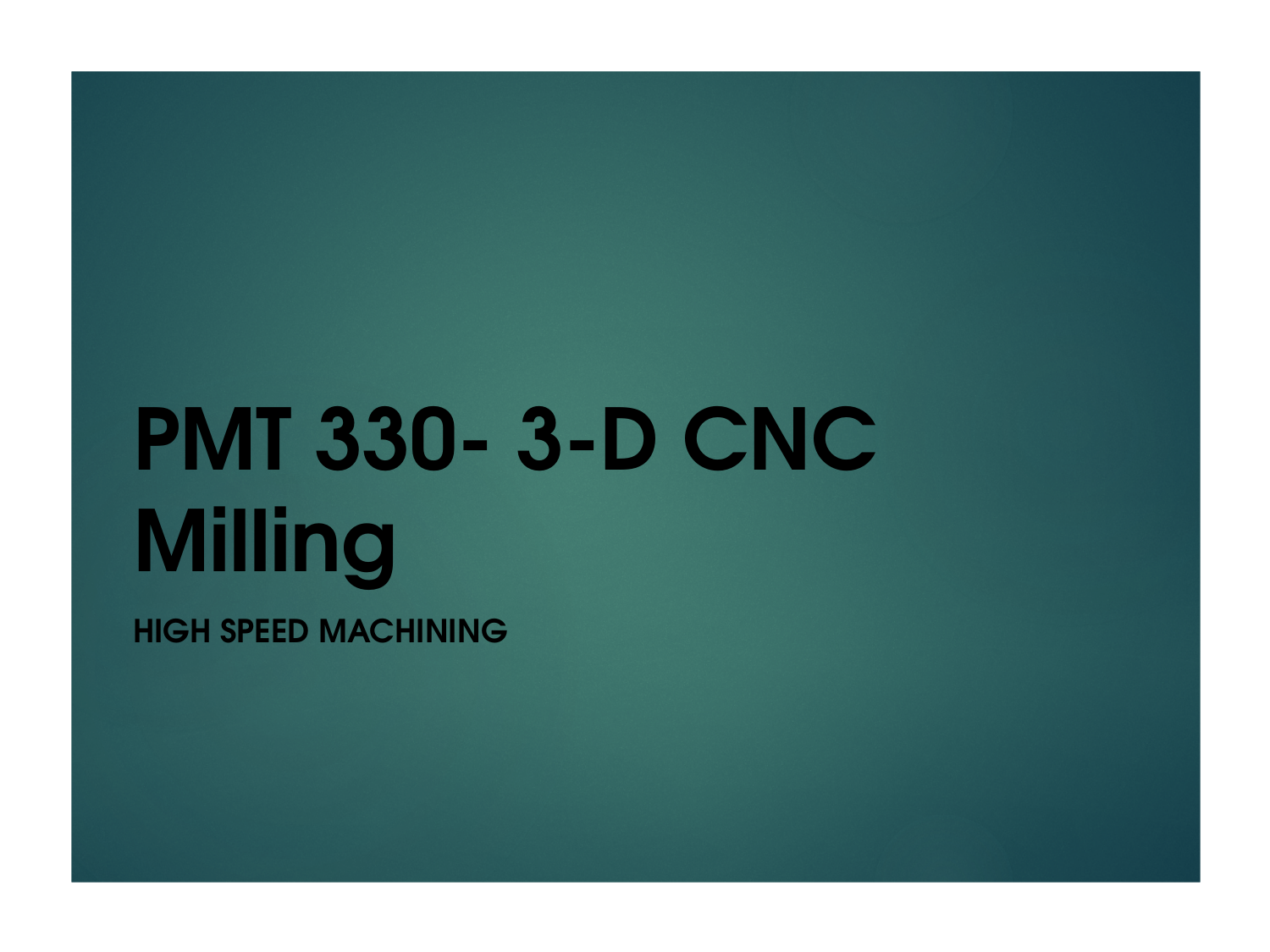

# PMT 330- 3-D CNC Milling
High Speed Machining